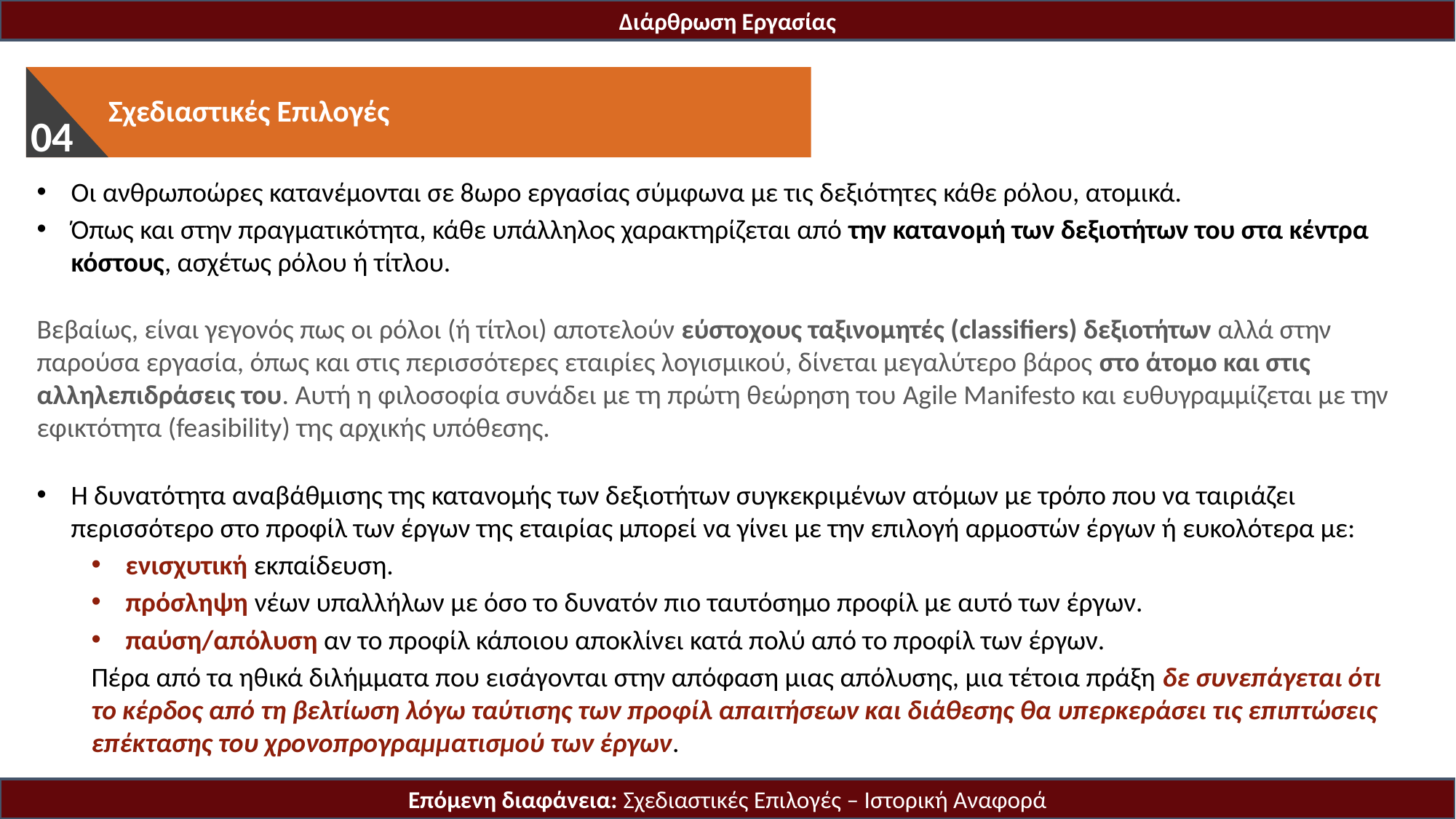

Διάρθρωση Εργασίας

 Προτεινόμενη Μοντελοποίηση
01
 Σχεδιαστικές Επιλογές
03
04
05
Οι ανθρωποώρες κατανέμονται σε 8ωρο εργασίας σύμφωνα με τις δεξιότητες κάθε ρόλου, ατομικά.
Όπως και στην πραγματικότητα, κάθε υπάλληλος χαρακτηρίζεται από την κατανομή των δεξιοτήτων του στα κέντρα κόστους, ασχέτως ρόλου ή τίτλου.

Βεβαίως, είναι γεγονός πως οι ρόλοι (ή τίτλοι) αποτελούν εύστοχους ταξινομητές (classifiers) δεξιοτήτων αλλά στην παρούσα εργασία, όπως και στις περισσότερες εταιρίες λογισμικού, δίνεται μεγαλύτερο βάρος στο άτομο και στις αλληλεπιδράσεις του. Αυτή η φιλοσοφία συνάδει με τη πρώτη θεώρηση του Agile Manifesto και ευθυγραμμίζεται με την εφικτότητα (feasibility) της αρχικής υπόθεσης.

Η δυνατότητα αναβάθμισης της κατανομής των δεξιοτήτων συγκεκριμένων ατόμων με τρόπο που να ταιριάζει περισσότερο στο προφίλ των έργων της εταιρίας μπορεί να γίνει με την επιλογή αρμοστών έργων ή ευκολότερα με:
ενισχυτική εκπαίδευση.
πρόσληψη νέων υπαλλήλων με όσο το δυνατόν πιο ταυτόσημο προφίλ με αυτό των έργων.
παύση/απόλυση αν το προφίλ κάποιου αποκλίνει κατά πολύ από το προφίλ των έργων.
Πέρα από τα ηθικά διλήμματα που εισάγονται στην απόφαση μιας απόλυσης, μια τέτοια πράξη δε συνεπάγεται ότι το κέρδος από τη βελτίωση λόγω ταύτισης των προφίλ απαιτήσεων και διάθεσης θα υπερκεράσει τις επιπτώσεις επέκτασης του χρονοπρογραμματισμού των έργων.
Επόμενη διαφάνεια: Σχεδιαστικές Επιλογές – Ιστορική Αναφορά